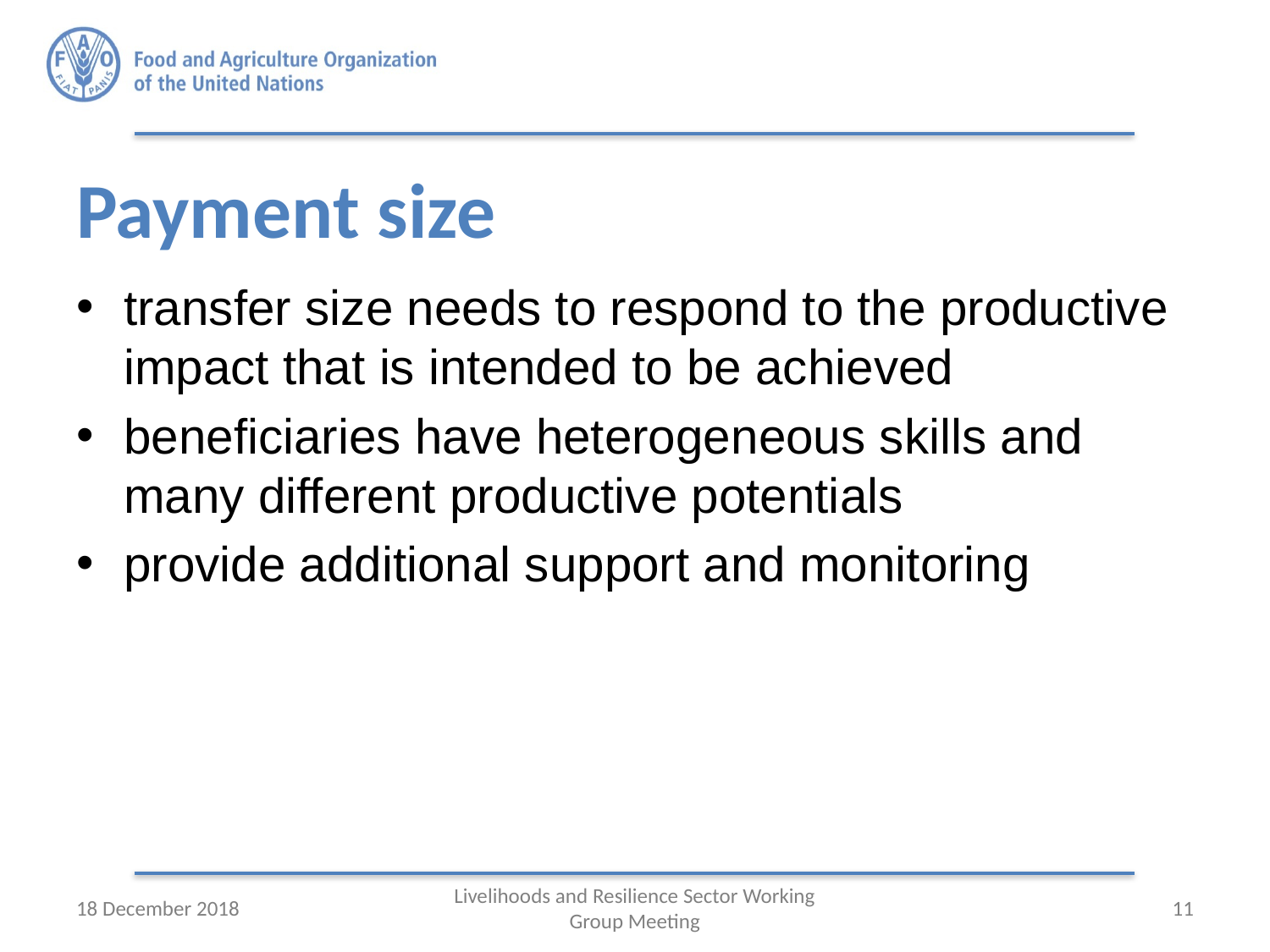

# Payment size
transfer size needs to respond to the productive impact that is intended to be achieved
beneficiaries have heterogeneous skills and many different productive potentials
provide additional support and monitoring

18 December 2018
Livelihoods and Resilience Sector Working Group Meeting
11